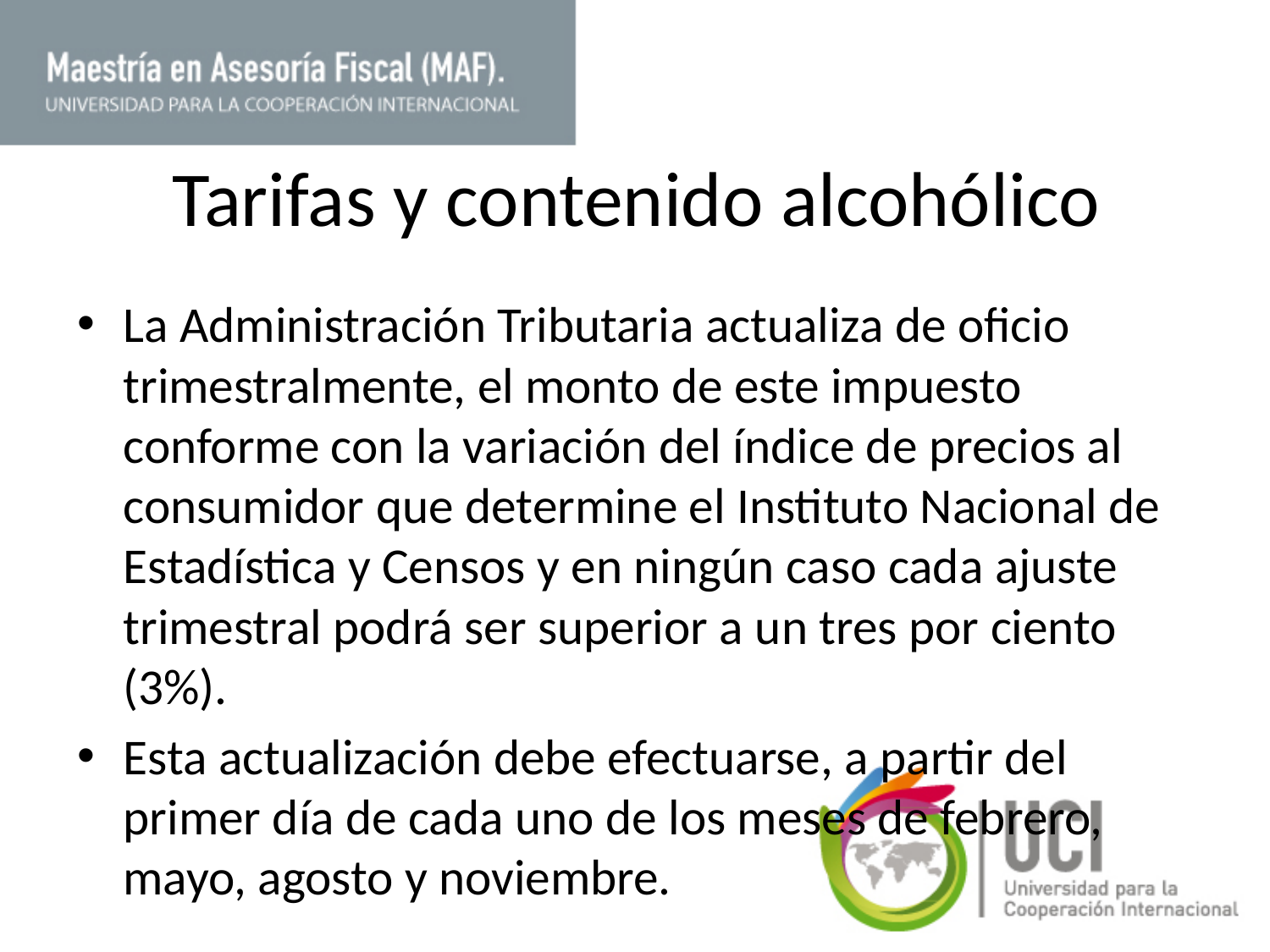

# Tarifas y contenido alcohólico
La Administración Tributaria actualiza de oficio trimestralmente, el monto de este impuesto conforme con la variación del índice de precios al consumidor que determine el Instituto Nacional de Estadística y Censos y en ningún caso cada ajuste trimestral podrá ser superior a un tres por ciento (3%).
Esta actualización debe efectuarse, a partir del primer día de cada uno de los meses de febrero, mayo, agosto y noviembre.